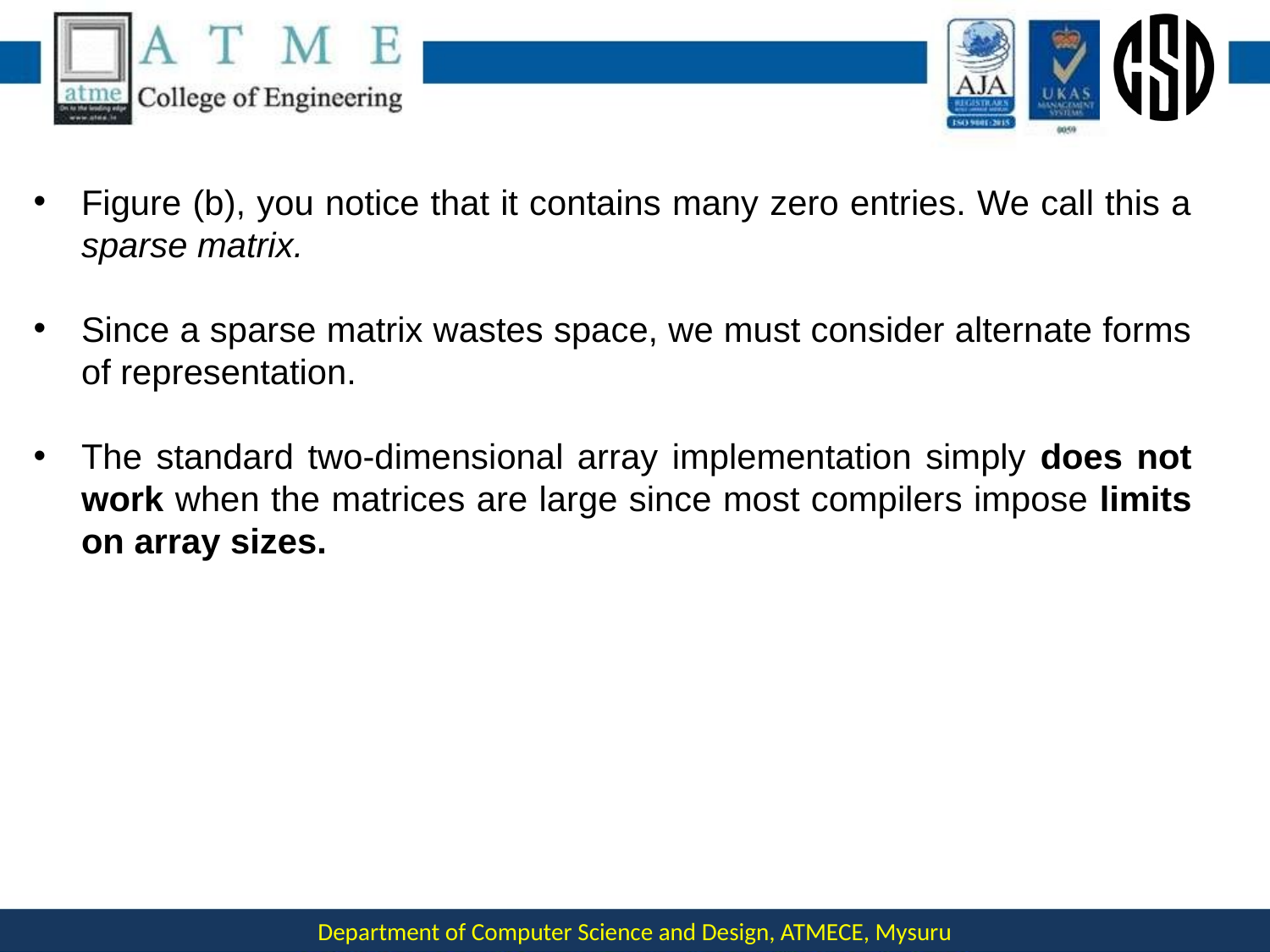

Figure (b), you notice that it contains many zero entries. We call this a sparse matrix.

Since a sparse matrix wastes space, we must consider alternate forms of representation.

The standard two-dimensional array implementation simply does not work when the matrices are large since most compilers impose limits on array sizes.